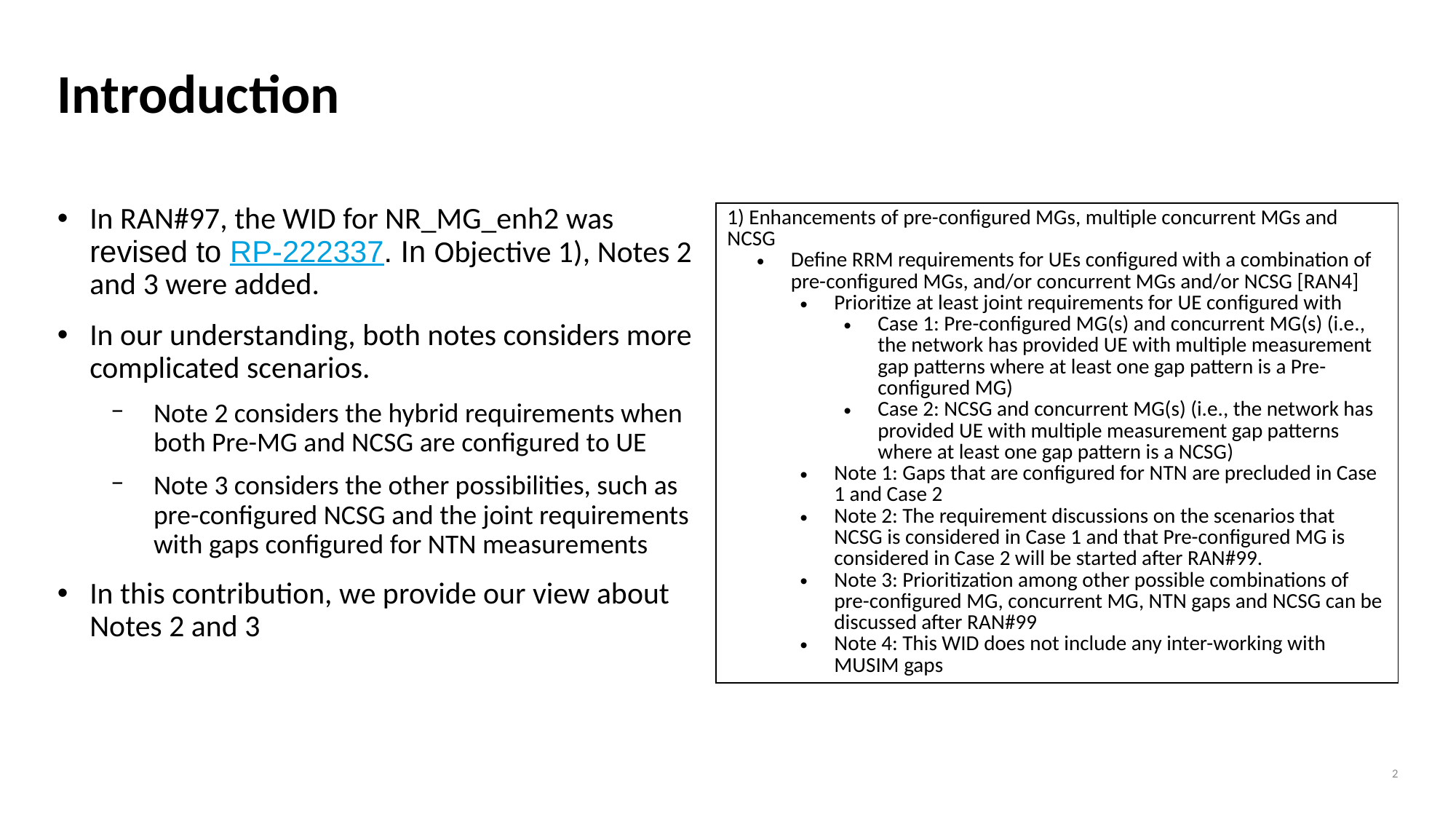

# Introduction
| 1) Enhancements of pre-configured MGs, multiple concurrent MGs and NCSG Define RRM requirements for UEs configured with a combination of pre-configured MGs, and/or concurrent MGs and/or NCSG [RAN4] Prioritize at least joint requirements for UE configured with Case 1: Pre-configured MG(s) and concurrent MG(s) (i.e., the network has provided UE with multiple measurement gap patterns where at least one gap pattern is a Pre-configured MG) Case 2: NCSG and concurrent MG(s) (i.e., the network has provided UE with multiple measurement gap patterns where at least one gap pattern is a NCSG) Note 1: Gaps that are configured for NTN are precluded in Case 1 and Case 2 Note 2: The requirement discussions on the scenarios that NCSG is considered in Case 1 and that Pre-configured MG is considered in Case 2 will be started after RAN#99. Note 3: Prioritization among other possible combinations of pre-configured MG, concurrent MG, NTN gaps and NCSG can be discussed after RAN#99 Note 4: This WID does not include any inter-working with MUSIM gaps |
| --- |
In RAN#97, the WID for NR_MG_enh2 was revised to RP-222337. In Objective 1), Notes 2 and 3 were added.
In our understanding, both notes considers more complicated scenarios.
Note 2 considers the hybrid requirements when both Pre-MG and NCSG are configured to UE
Note 3 considers the other possibilities, such as pre-configured NCSG and the joint requirements with gaps configured for NTN measurements
In this contribution, we provide our view about Notes 2 and 3

2